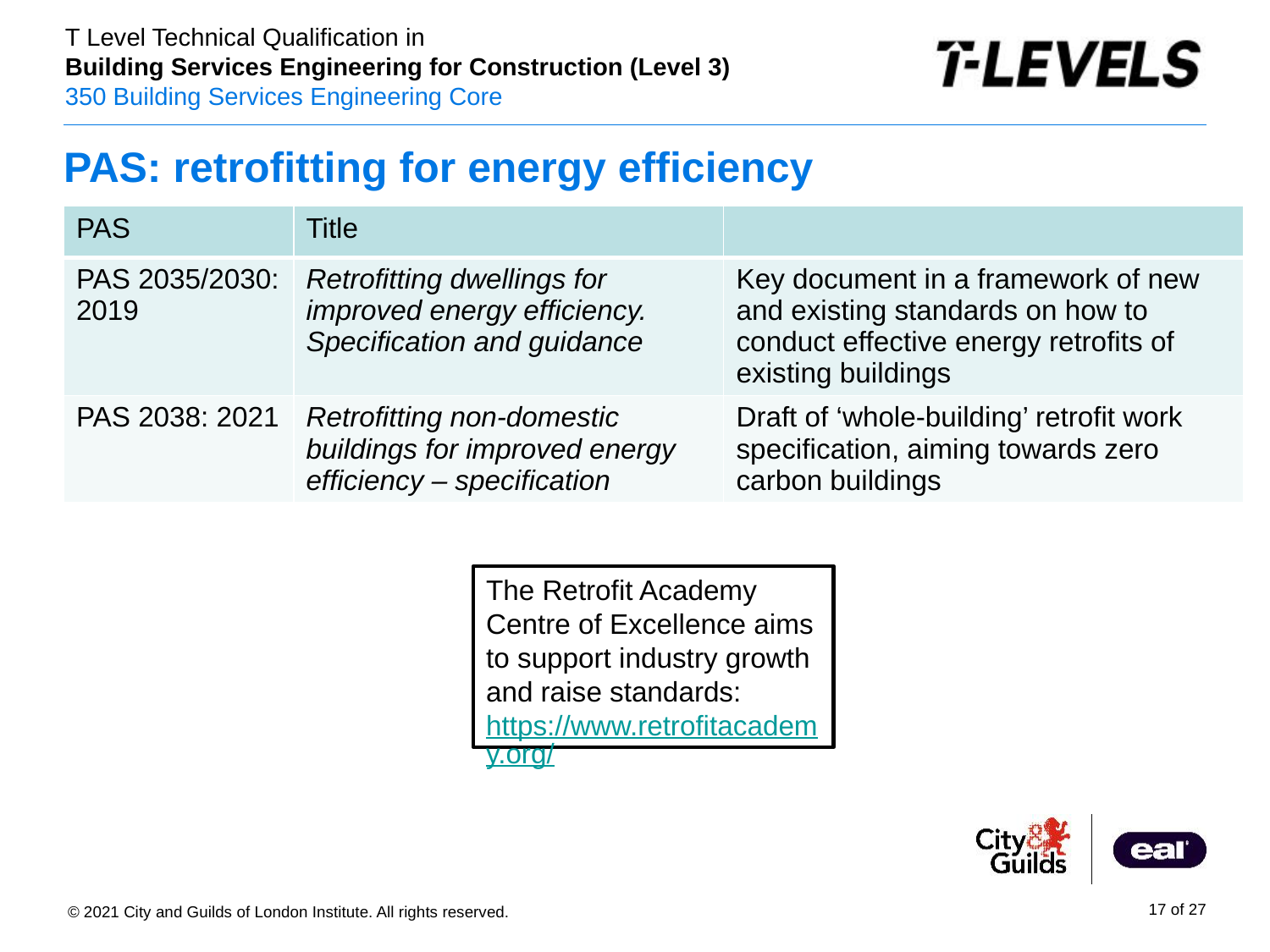

# PAS: retrofitting for energy efficiency
| PAS | Title |  |
| --- | --- | --- |
| PAS 2035/2030: 2019 | Retrofitting dwellings for improved energy efficiency. Specification and guidance | Key document in a framework of new and existing standards on how to conduct effective energy retrofits of existing buildings |
| PAS 2038: 2021 | Retrofitting non-domestic buildings for improved energy efficiency – specification | Draft of ‘whole-building’ retrofit work specification, aiming towards zero carbon buildings |
The Retrofit Academy Centre of Excellence aims to support industry growth and raise standards:
https://www.retrofitacademy.org/